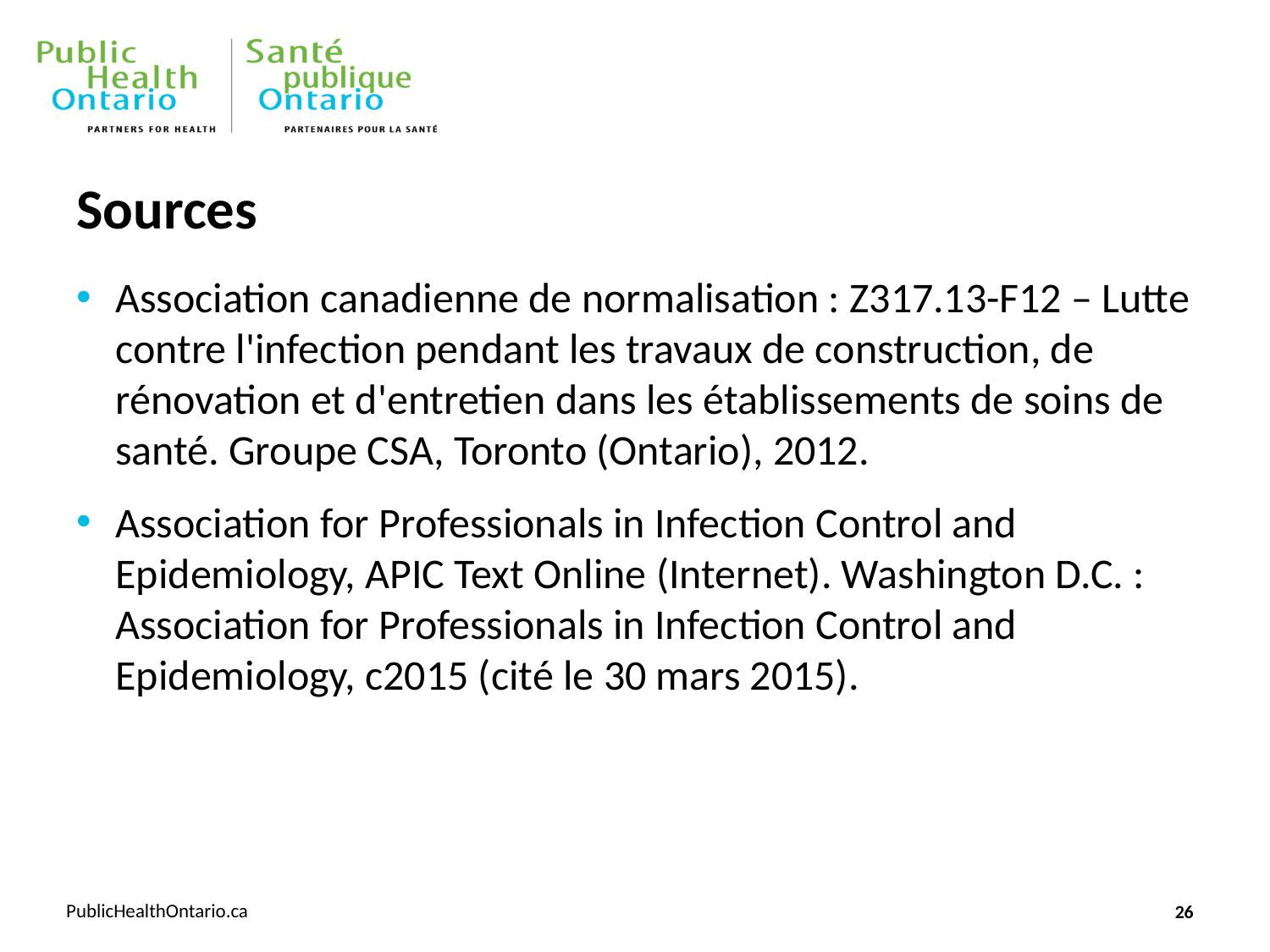

# Sources
Association canadienne de normalisation : Z317.13-F12 – Lutte contre l'infection pendant les travaux de construction, de rénovation et d'entretien dans les établissements de soins de santé. Groupe CSA, Toronto (Ontario), 2012.
Association for Professionals in Infection Control and Epidemiology, APIC Text Online (Internet). Washington D.C. : Association for Professionals in Infection Control and Epidemiology, c2015 (cité le 30 mars 2015).

26